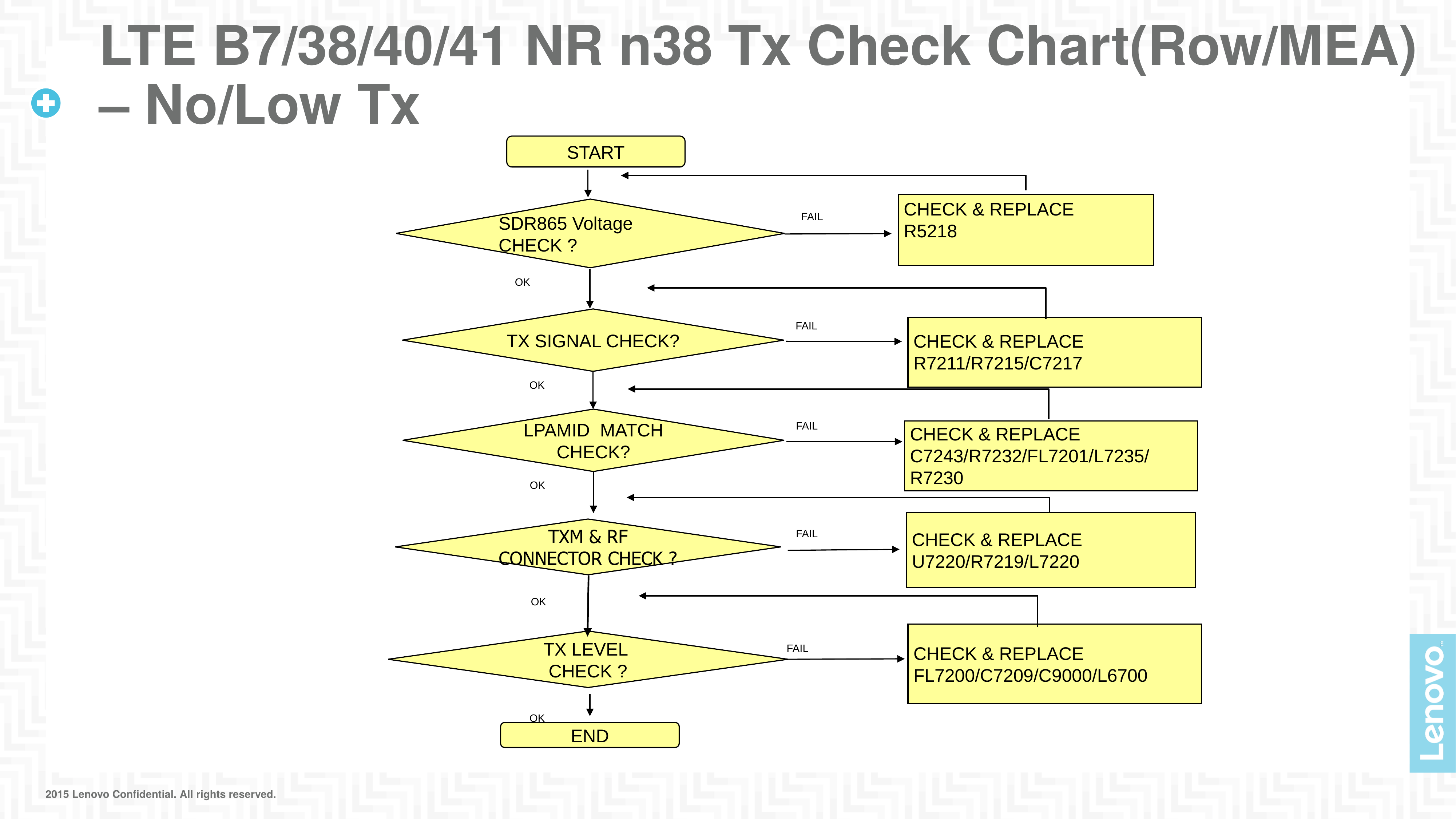

START
CHECK & REPLACE
R5218

SDR865 Voltage CHECK ?

FAIL
OK
TX SIGNAL CHECK?
FAIL
CHECK & REPLACE
R7211/R7215/C7217
OK
LPAMID  MATCH
CHECK?
FAIL
CHECK & REPLACE
C7243/R7232/FL7201/L7235/R7230
OK
CHECK & REPLACE
U7220/R7219/L7220
TXM & RF CONNECTOR CHECK ?
FAIL
OK
TX LEVEL
CHECK ?
FAIL
OK
END
CHECK & REPLACE
FL7200/C7209/C9000/L6700
# LTE B7/38/40/41 NR n38 Tx Check Chart(Row/MEA)
– No/Low Tx